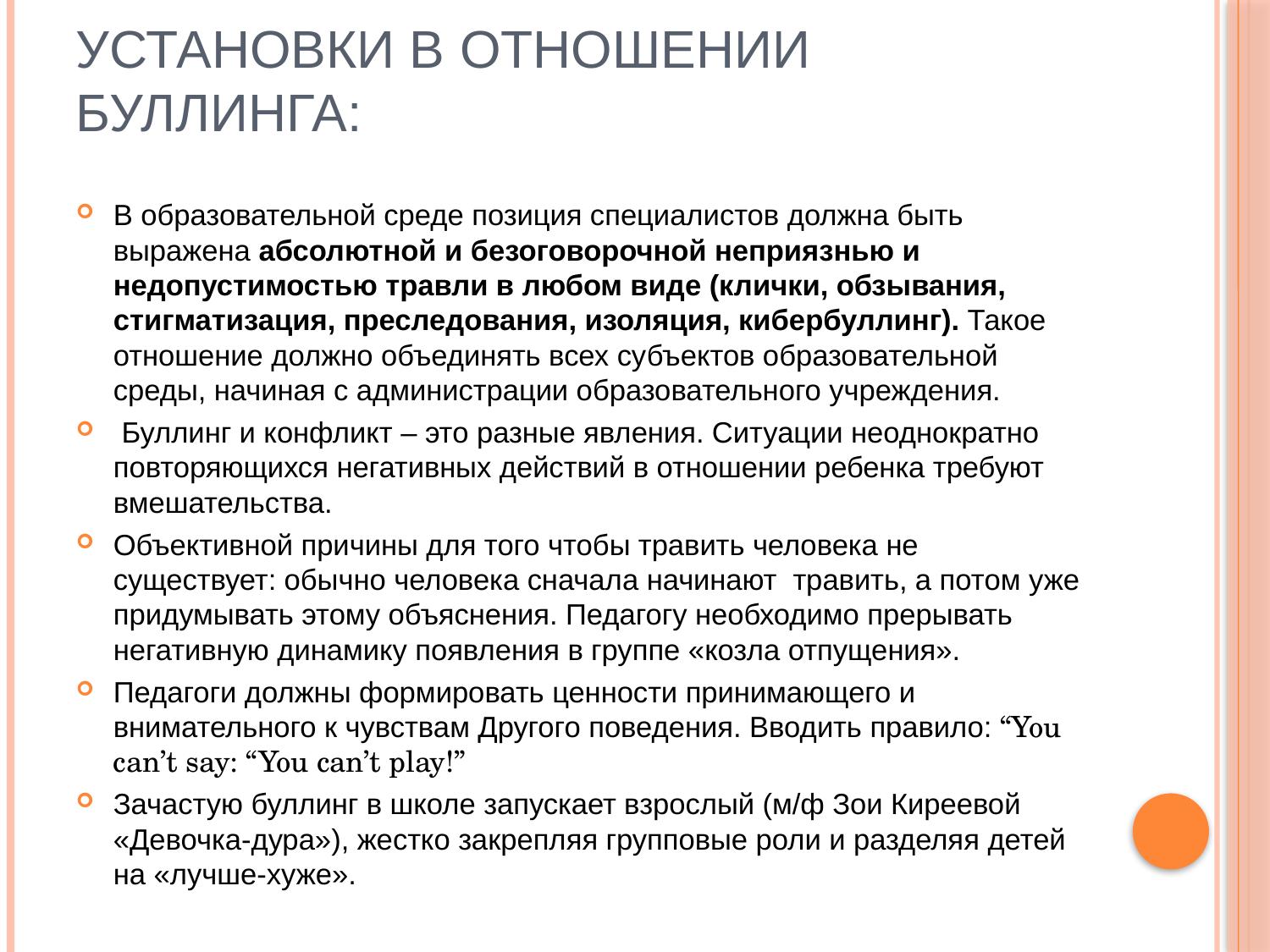

# Установки в отношении буллинга:
В образовательной среде позиция специалистов должна быть выражена абсолютной и безоговорочной неприязнью и недопустимостью травли в любом виде (клички, обзывания, стигматизация, преследования, изоляция, кибербуллинг). Такое отношение должно объединять всех субъектов образовательной среды, начиная с администрации образовательного учреждения.
 Буллинг и конфликт – это разные явления. Ситуации неоднократно повторяющихся негативных действий в отношении ребенка требуют вмешательства.
Объективной причины для того чтобы травить человека не существует: обычно человека сначала начинают  травить, а потом уже придумывать этому объяснения. Педагогу необходимо прерывать негативную динамику появления в группе «козла отпущения».
Педагоги должны формировать ценности принимающего и внимательного к чувствам Другого поведения. Вводить правило: “You can’t say: “You can’t play!”
Зачастую буллинг в школе запускает взрослый (м/ф Зои Киреевой «Девочка-дура»), жестко закрепляя групповые роли и разделяя детей на «лучше-хуже».